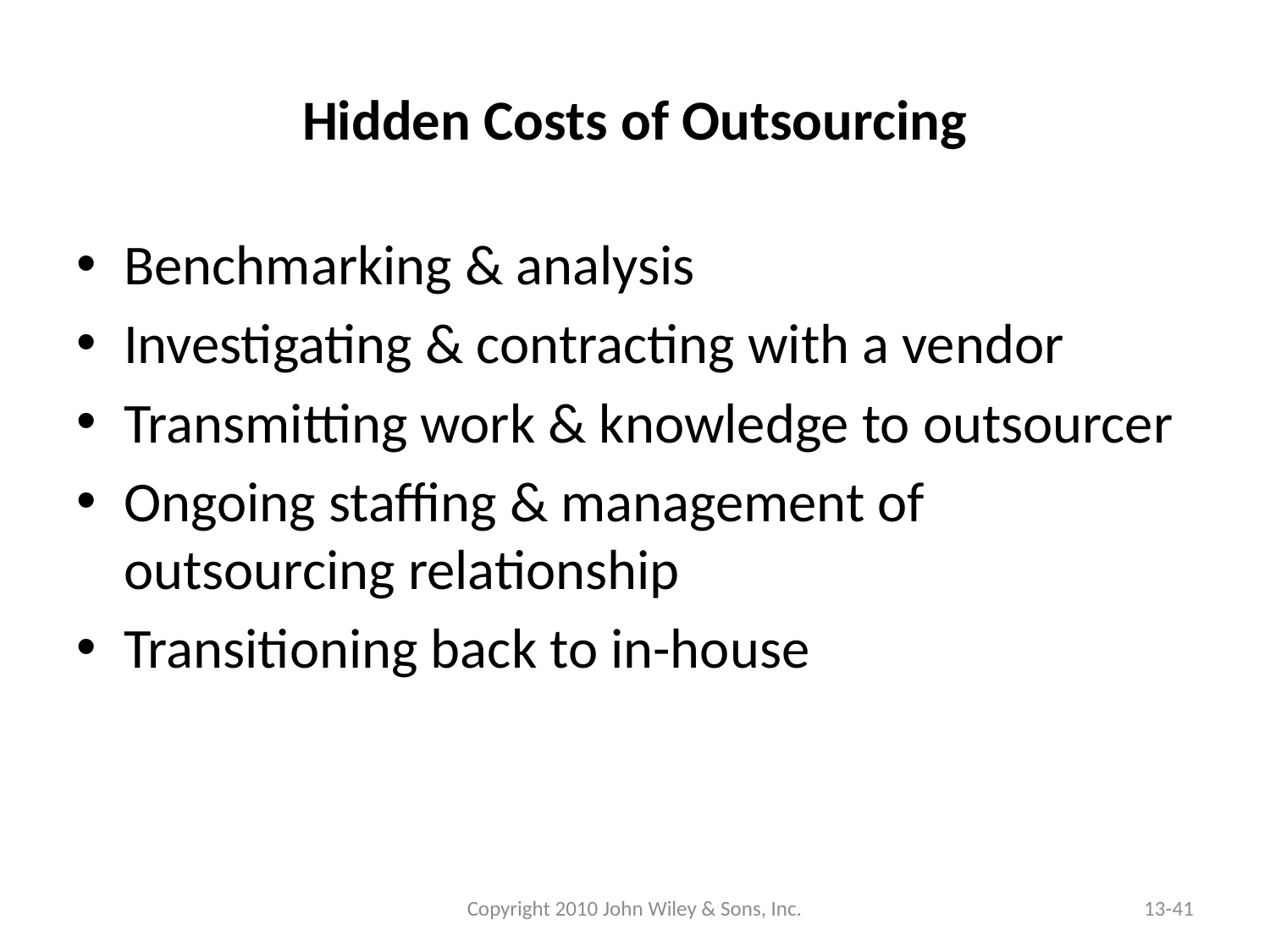

# Hidden Costs of Outsourcing
Benchmarking & analysis
Investigating & contracting with a vendor
Transmitting work & knowledge to outsourcer
Ongoing staffing & management of outsourcing relationship
Transitioning back to in-house
Copyright 2010 John Wiley & Sons, Inc.
13-41